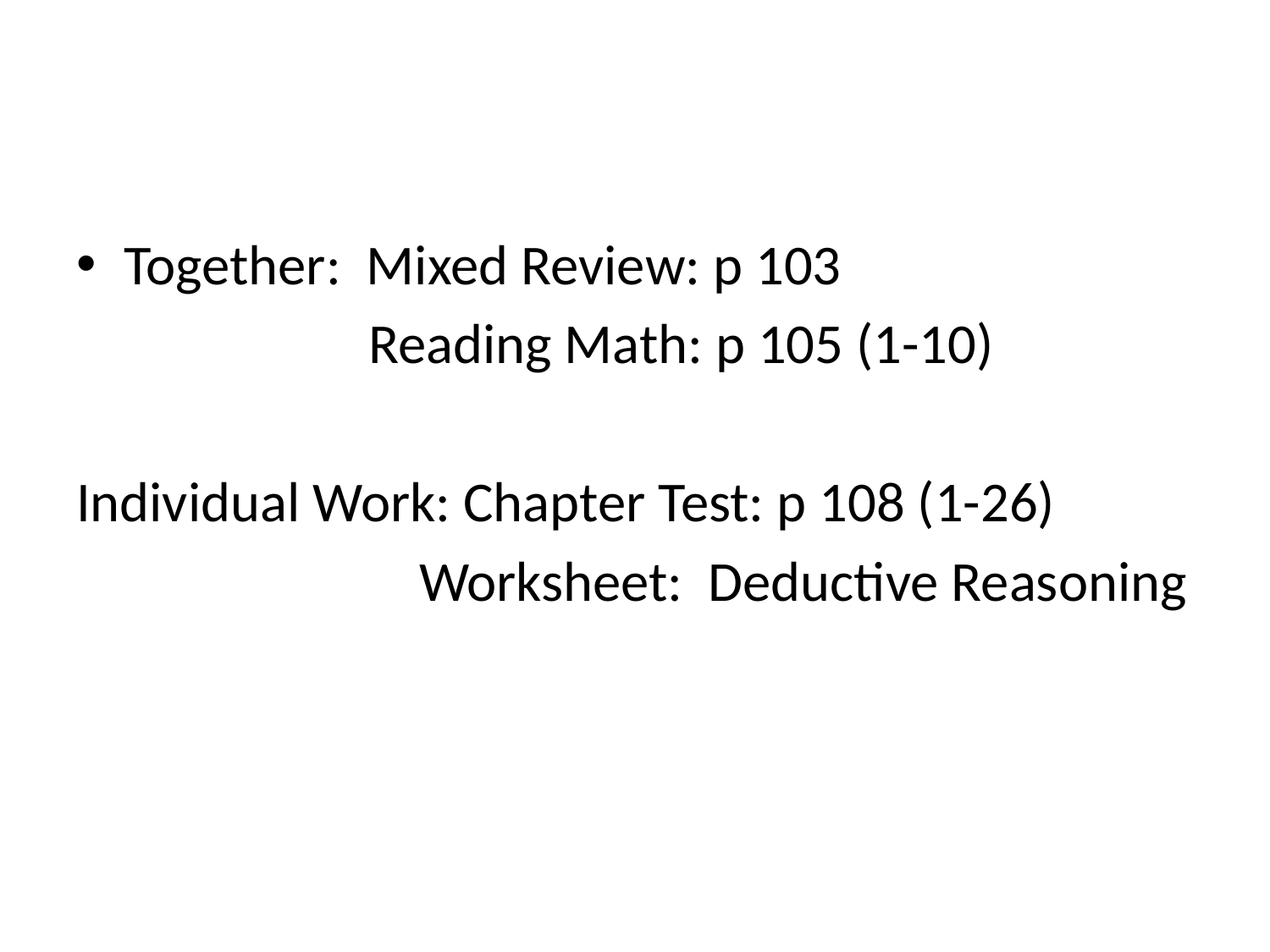

#
Together:  Mixed Review: p 103
                       Reading Math: p 105 (1-10)

Individual Work: Chapter Test: p 108 (1-26)
                           Worksheet:  Deductive Reasoning